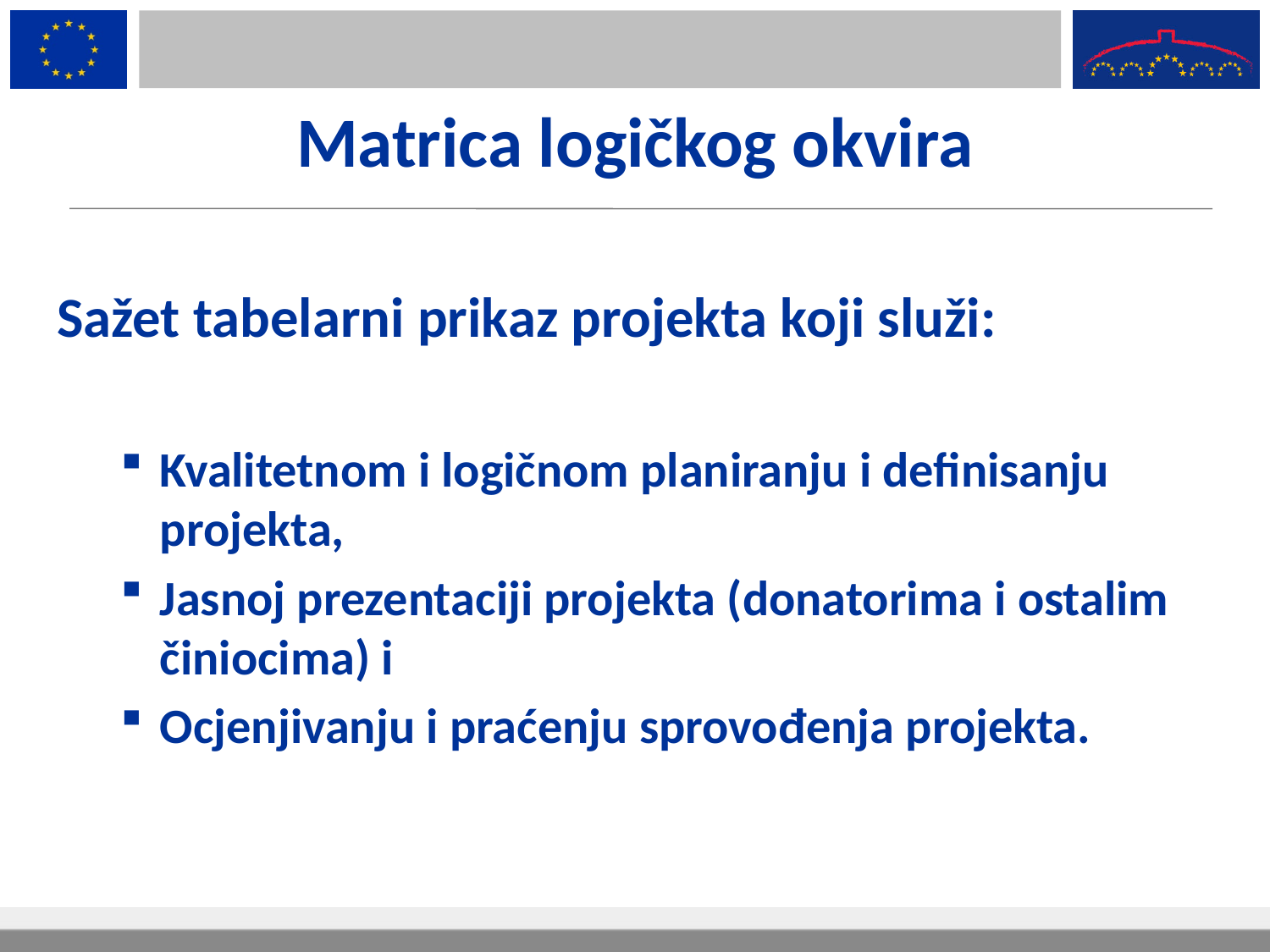

# Matrica logičkog okvira
Sažet tabelarni prikaz projekta koji služi:

Kvalitetnom i logičnom planiranju i definisanju projekta,
Jasnoj prezentaciji projekta (donatorima i ostalim činiocima) i
Ocjenjivanju i praćenju sprovođenja projekta.